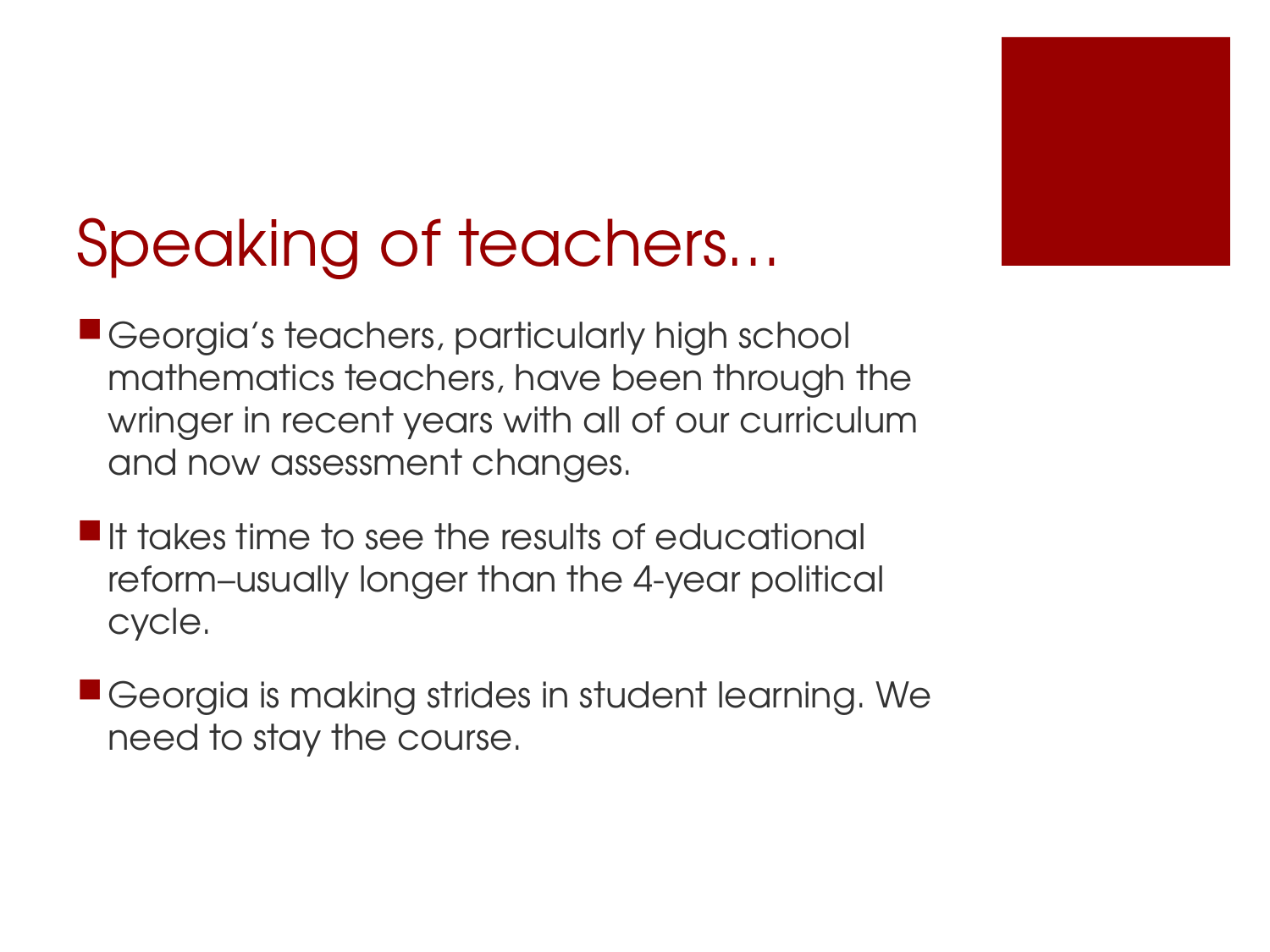

# Speaking of teachers…
Georgia’s teachers, particularly high school mathematics teachers, have been through the wringer in recent years with all of our curriculum and now assessment changes.
It takes time to see the results of educational reform–usually longer than the 4-year political cycle.
Georgia is making strides in student learning. We need to stay the course.